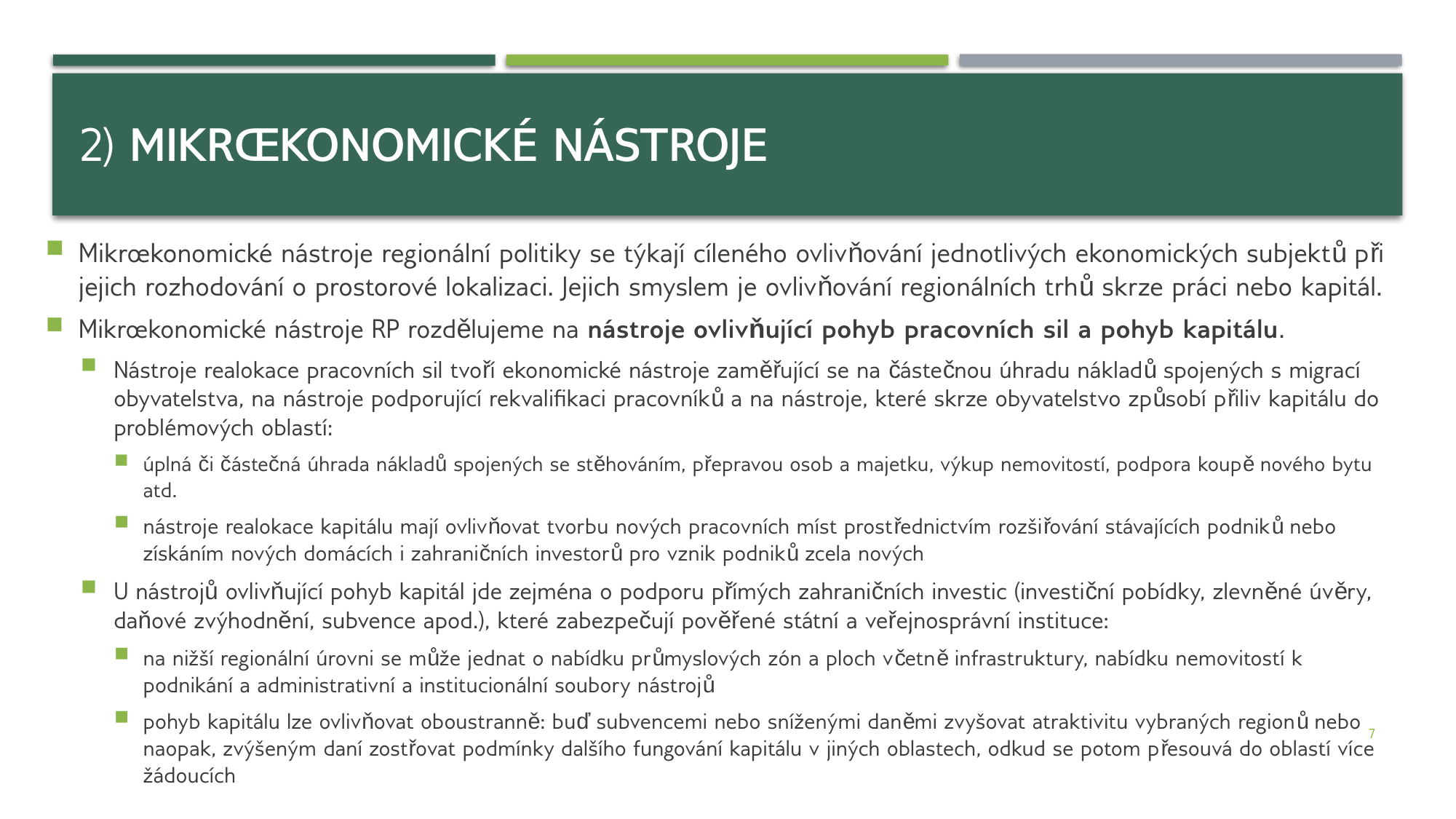

# 2) Mikroekonomické nástroje
Mikroekonomické nástroje regionální politiky se týkají cíleného ovlivňování jednotlivých ekonomických subjektů při jejich rozhodování o prostorové lokalizaci. Jejich smyslem je ovlivňování regionálních trhů skrze práci nebo kapitál.
Mikroekonomické nástroje RP rozdělujeme na nástroje ovlivňující pohyb pracovních sil a pohyb kapitálu.
Nástroje realokace pracovních sil tvoří ekonomické nástroje zaměřující se na částečnou úhradu nákladů spojených s migrací obyvatelstva, na nástroje podporující rekvalifikaci pracovníků a na nástroje, které skrze obyvatelstvo způsobí přiliv kapitálu do problémových oblastí:
úplná či částečná úhrada nákladů spojených se stěhováním, přepravou osob a majetku, výkup nemovitostí, podpora koupě nového bytu atd.
nástroje realokace kapitálu mají ovlivňovat tvorbu nových pracovních míst prostřednictvím rozšiřování stávajících podniků nebo získáním nových domácích i zahraničních investorů pro vznik podniků zcela nových
U nástrojů ovlivňující pohyb kapitál jde zejména o podporu přímých zahraničních investic (investiční pobídky, zlevněné úvěry, daňové zvýhodnění, subvence apod.), které zabezpečují pověřené státní a veřejnosprávní instituce:
na nižší regionální úrovni se může jednat o nabídku průmyslových zón a ploch včetně infrastruktury, nabídku nemovitostí k podnikání a administrativní a institucionální soubory nástrojů
pohyb kapitálu lze ovlivňovat oboustranně: buď subvencemi nebo sníženými daněmi zvyšovat atraktivitu vybraných regionů nebo naopak, zvýšeným daní zostřovat podmínky dalšího fungování kapitálu v jiných oblastech, odkud se potom přesouvá do oblastí více žádoucích
7